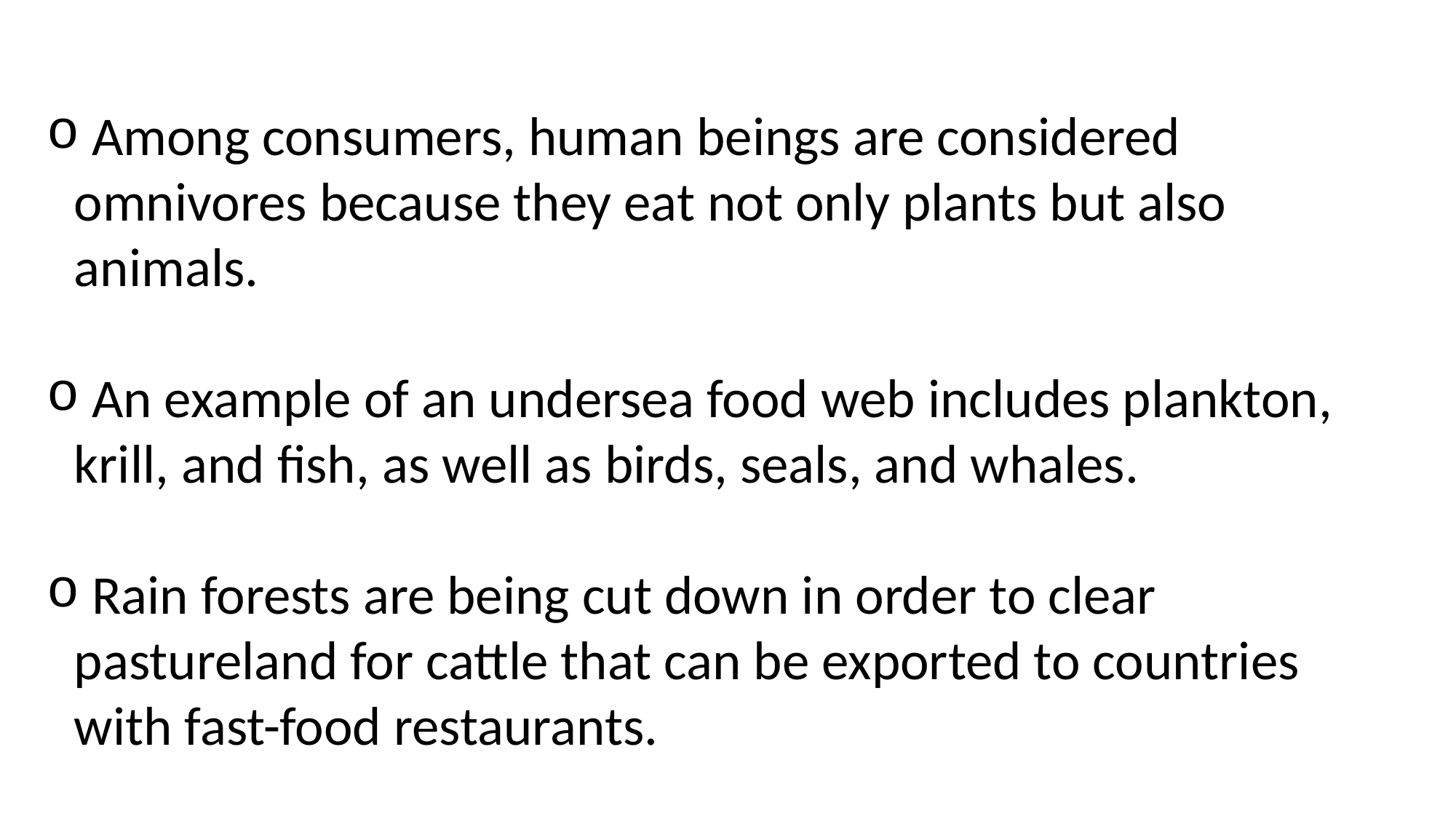

#
 Among consumers, human beings are considered omnivores because they eat not only plants but also animals.

 An example of an undersea food web includes plankton, krill, and fish, as well as birds, seals, and whales.

 Rain forests are being cut down in order to clear pastureland for cattle that can be exported to countries with fast-food restaurants.